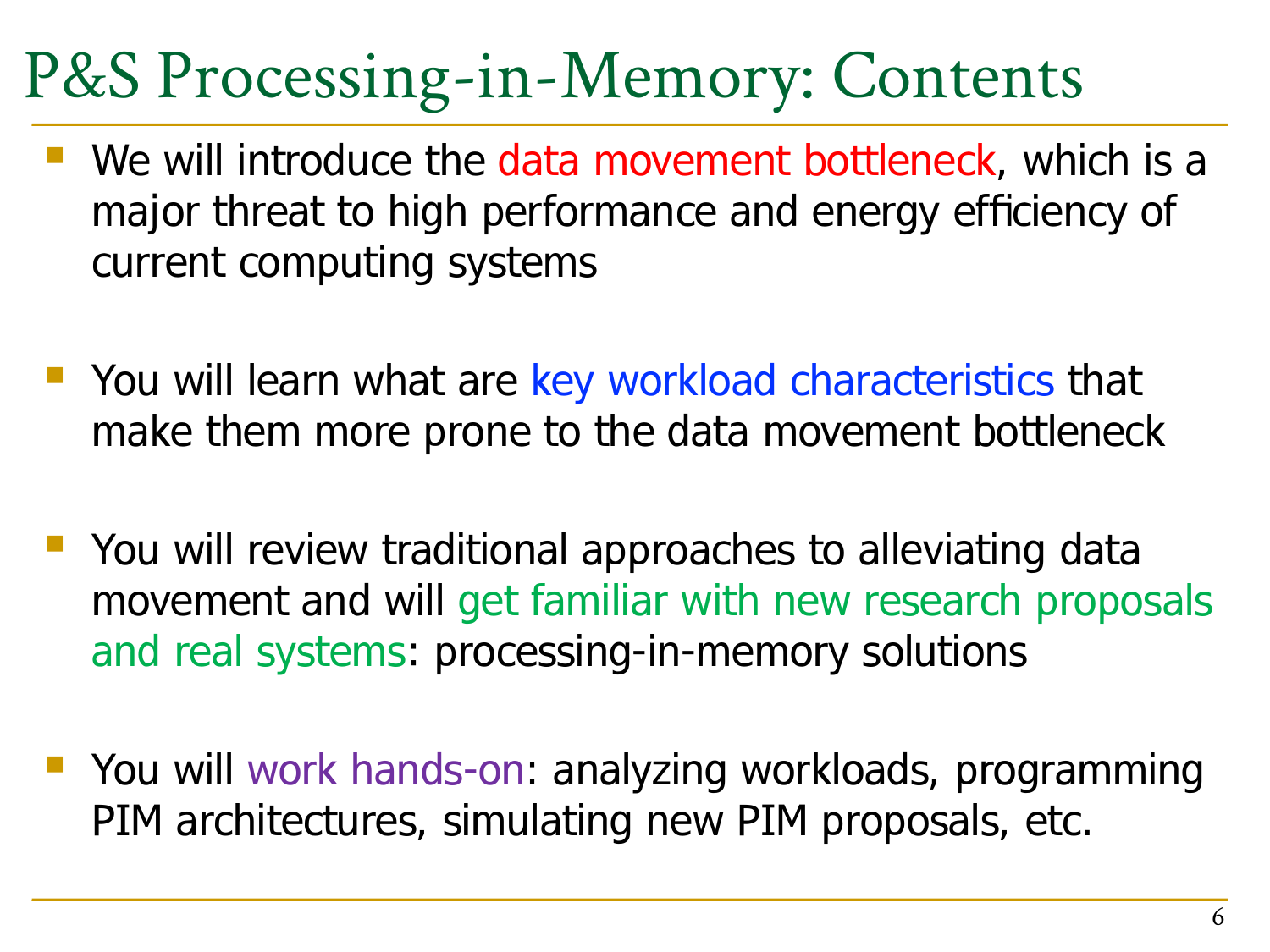

# P&S Processing-in-Memory: Contents
We will introduce the data movement bottleneck, which is a major threat to high performance and energy efficiency of current computing systems

You will learn what are key workload characteristics that make them more prone to the data movement bottleneck

You will review traditional approaches to alleviating data movement and will get familiar with new research proposals and real systems: processing-in-memory solutions

You will work hands-on: analyzing workloads, programming PIM architectures, simulating new PIM proposals, etc.
6